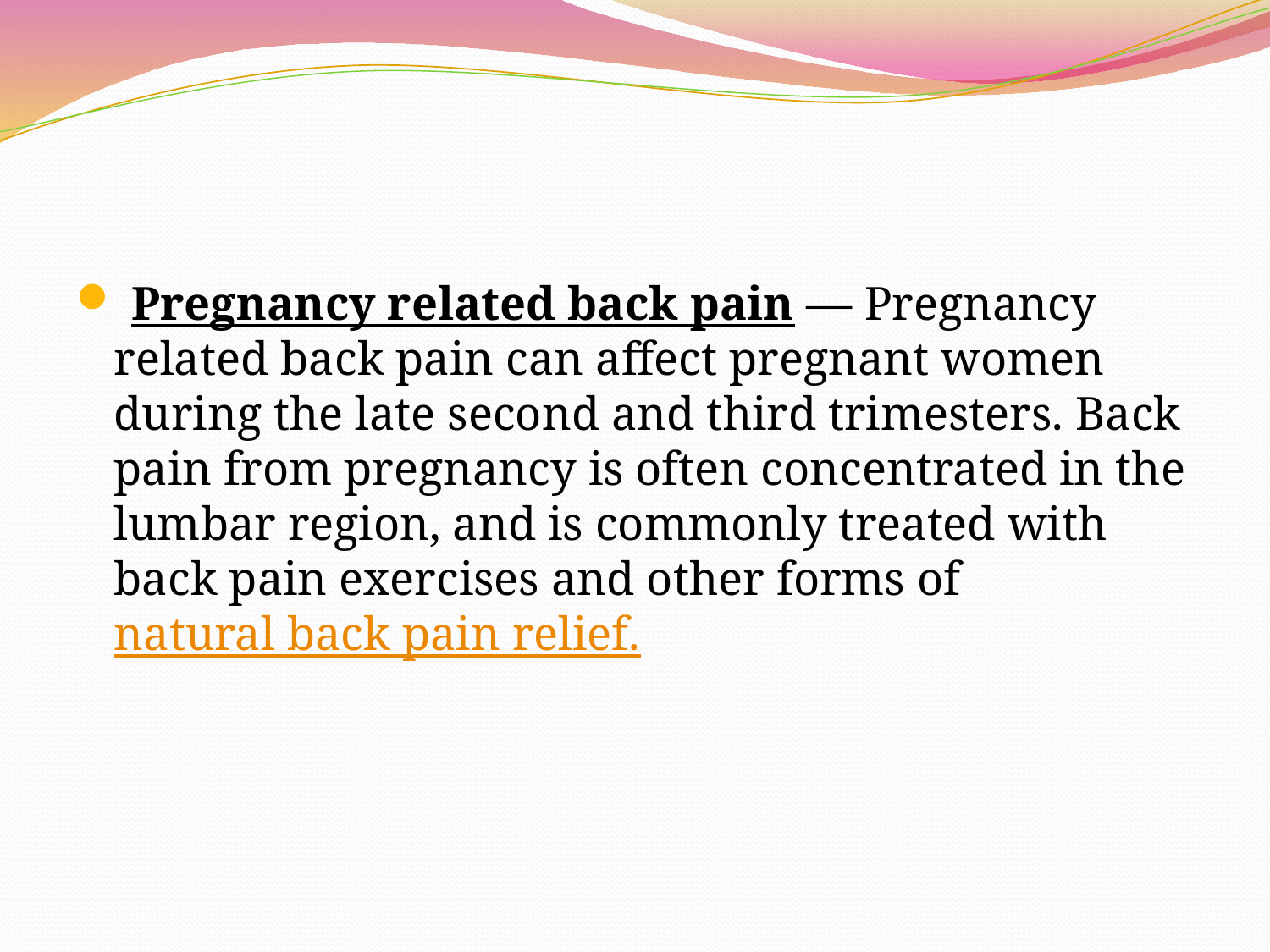

#
 Pregnancy related back pain — Pregnancy related back pain can affect pregnant women during the late second and third trimesters. Back pain from pregnancy is often concentrated in the lumbar region, and is commonly treated with back pain exercises and other forms of natural back pain relief.